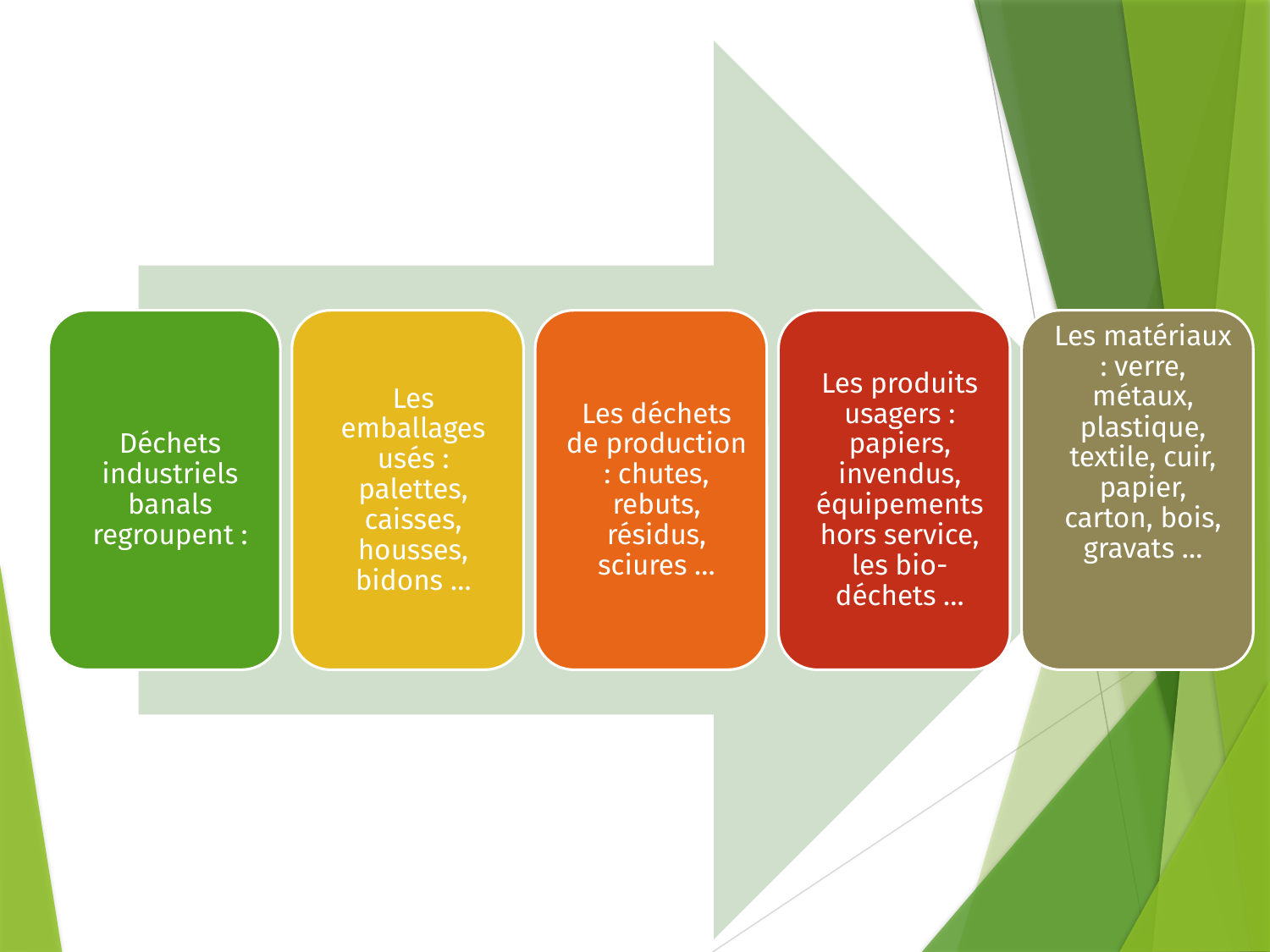

Déchets industriels banals regroupent :
Les emballages usés : palettes, caisses, housses, bidons …
Les déchets de production : chutes, rebuts, résidus, sciures …
Les produits usagers : papiers, invendus, équipements hors service, les bio-déchets …
Les matériaux : verre, métaux, plastique, textile, cuir, papier, carton, bois, gravats …